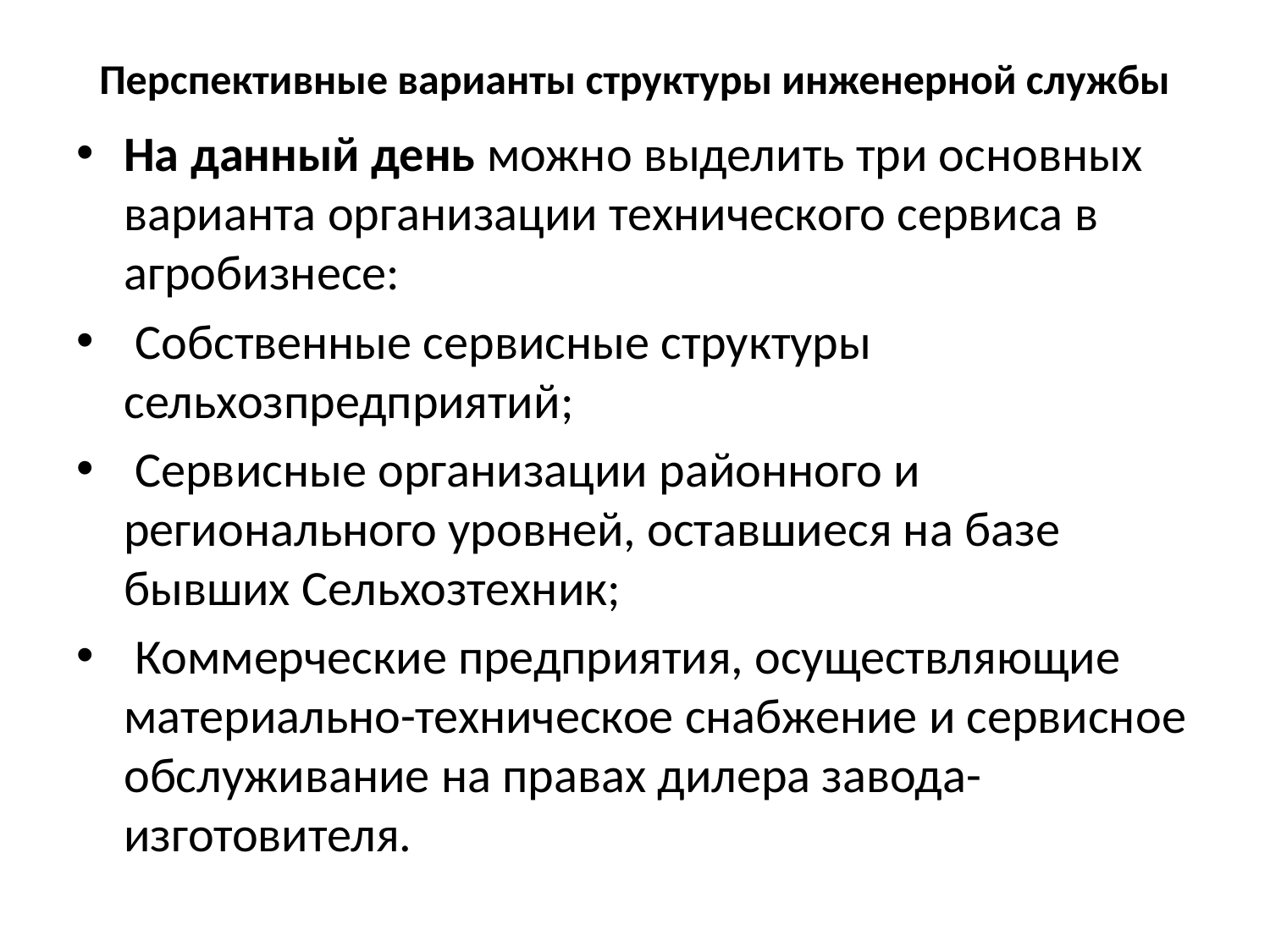

# Перспективные варианты структуры инженерной службы
На данный день можно выделить три основных варианта организации технического сервиса в агробизнесе:
 Собственные сервисные структуры сельхозпредприятий;
 Сервисные организации районного и регионального уровней, оставшиеся на базе бывших Сельхозтехник;
 Коммерческие предприятия, осуществляющие материально-техническое снабжение и сервисное обслуживание на правах дилера завода-изготовителя.